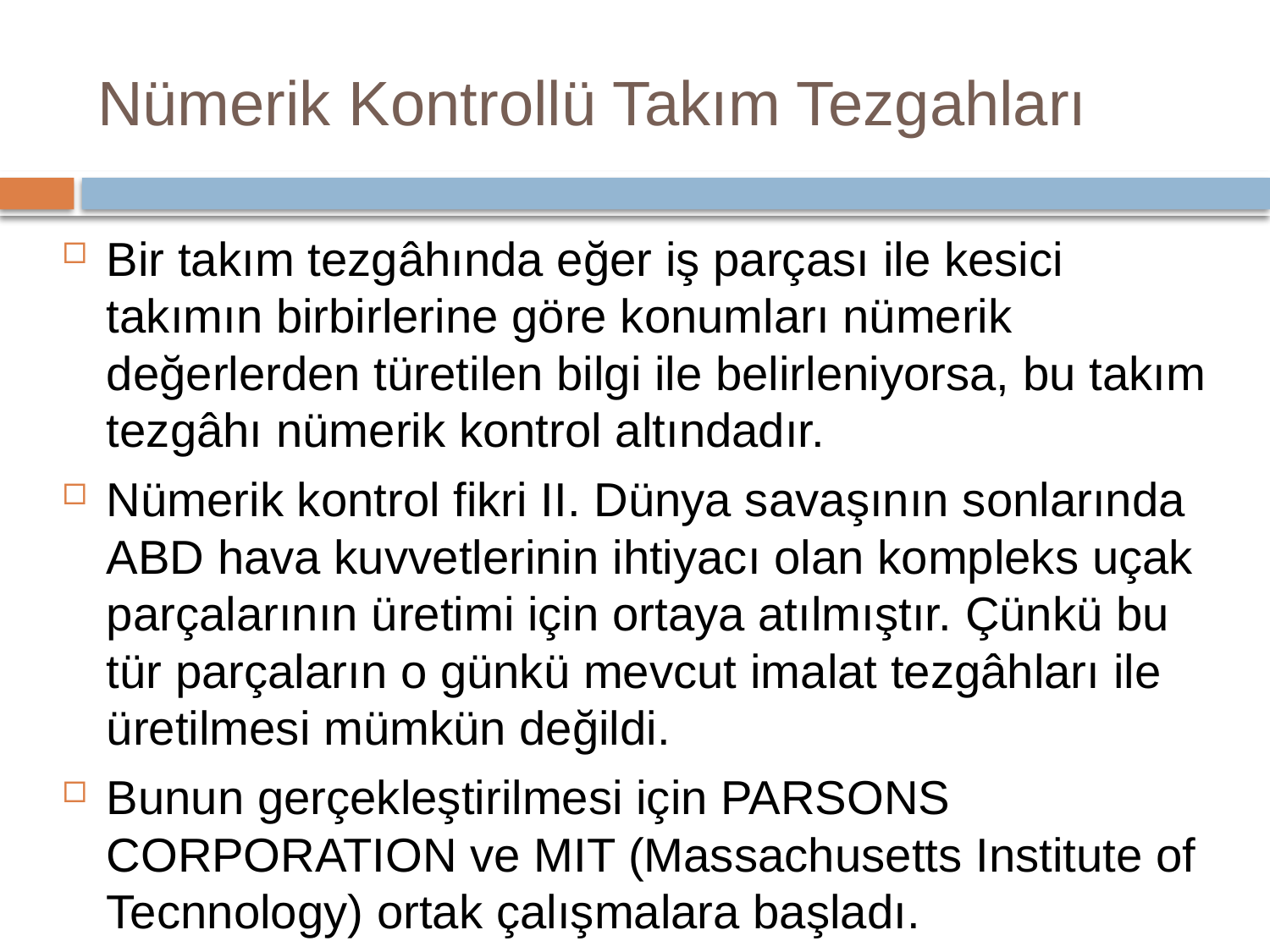

# Nümerik Kontrollü Takım Tezgahları
Bir takım tezgâhında eğer iş parçası ile kesici takımın birbirlerine göre konumları nümerik değerlerden türetilen bilgi ile belirleniyorsa, bu takım tezgâhı nümerik kontrol altındadır.
Nümerik kontrol fikri II. Dünya savaşının sonlarında ABD hava kuvvetlerinin ihtiyacı olan kompleks uçak  parçalarının üretimi için ortaya atılmıştır. Çünkü bu tür parçaların o günkü mevcut imalat tezgâhları ile üretilmesi mümkün değildi.
Bunun gerçekleştirilmesi için PARSONS CORPORATION ve MIT (Massachusetts Institute of Tecnnology) ortak çalışmalara başladı.